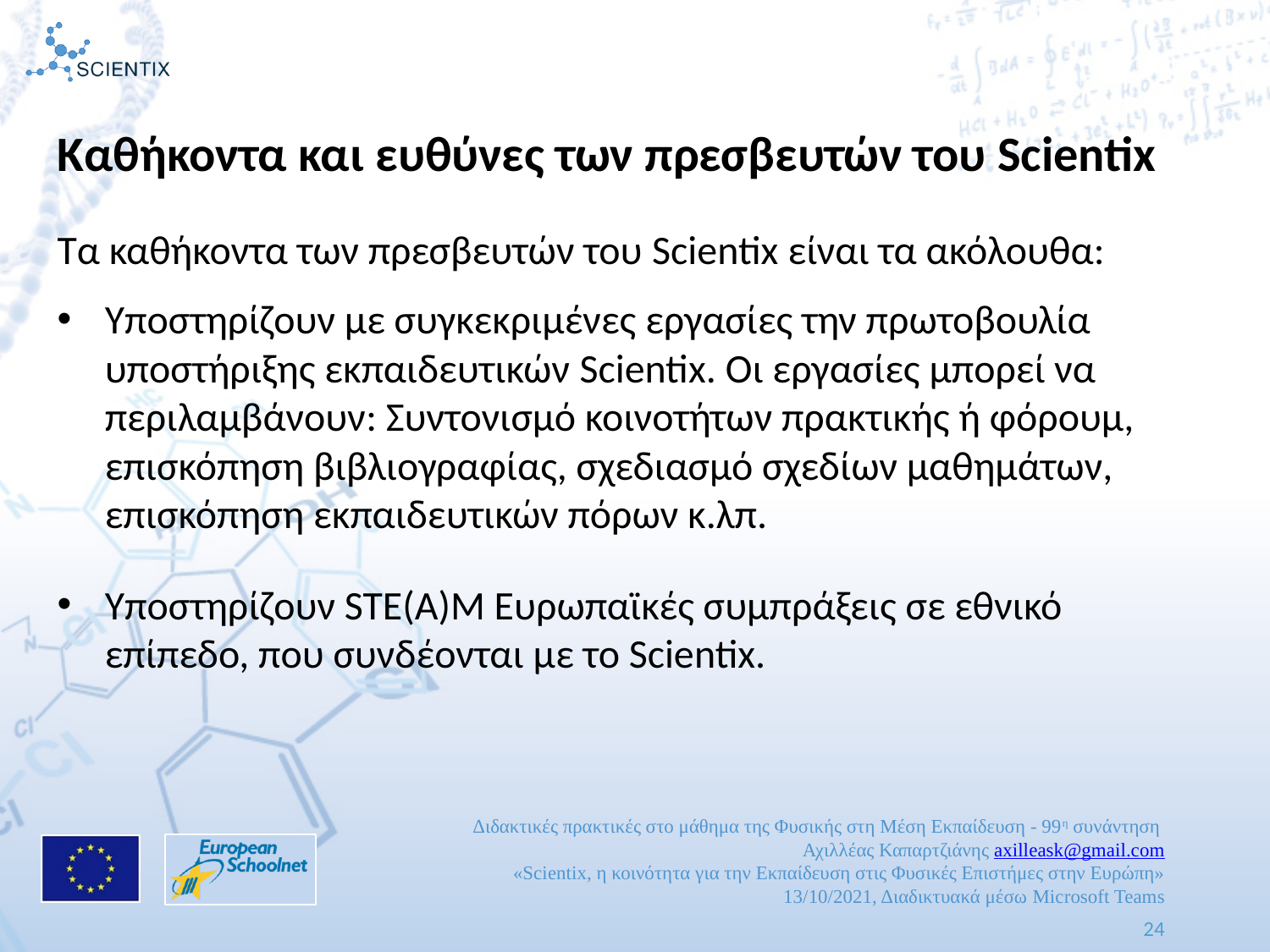

Καθήκοντα και ευθύνες των πρεσβευτών του Scientix

Τα καθήκοντα των πρεσβευτών του Scientix είναι τα ακόλουθα:

Υποστηρίζουν με συγκεκριμένες εργασίες την πρωτοβουλία υποστήριξης εκπαιδευτικών Scientix. Οι εργασίες μπορεί να περιλαμβάνουν: Συντονισμό κοινοτήτων πρακτικής ή φόρουμ, επισκόπηση βιβλιογραφίας, σχεδιασμό σχεδίων μαθημάτων, επισκόπηση εκπαιδευτικών πόρων κ.λπ.

Υποστηρίζουν STE(A)M Ευρωπαϊκές συμπράξεις σε εθνικό επίπεδο, που συνδέονται με το Scientix.